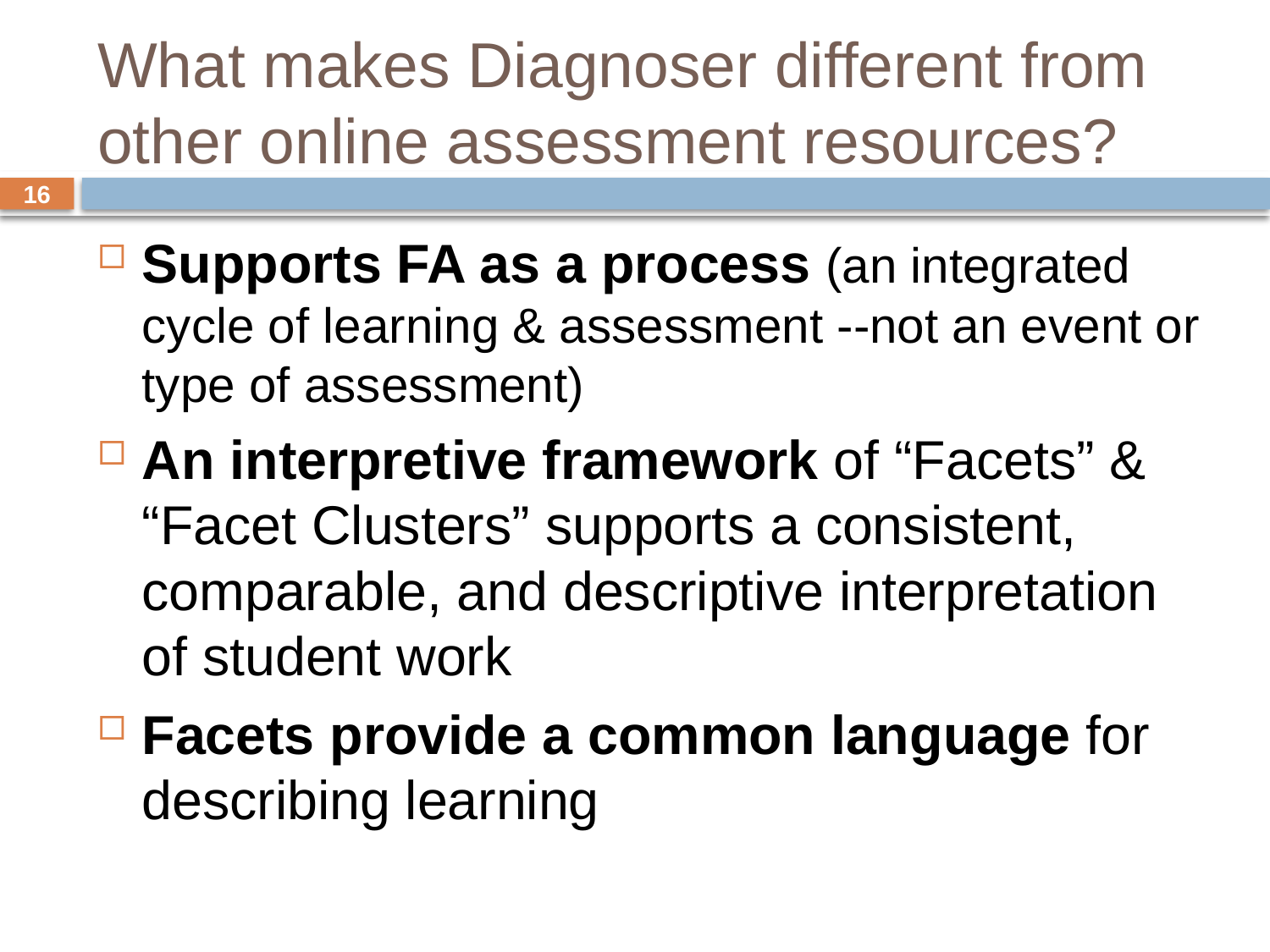

# What makes Diagnoser different from other online assessment resources?
16
Supports FA as a process (an integrated cycle of learning & assessment --not an event or type of assessment)
An interpretive framework of “Facets” & “Facet Clusters” supports a consistent, comparable, and descriptive interpretation of student work
Facets provide a common language for describing learning